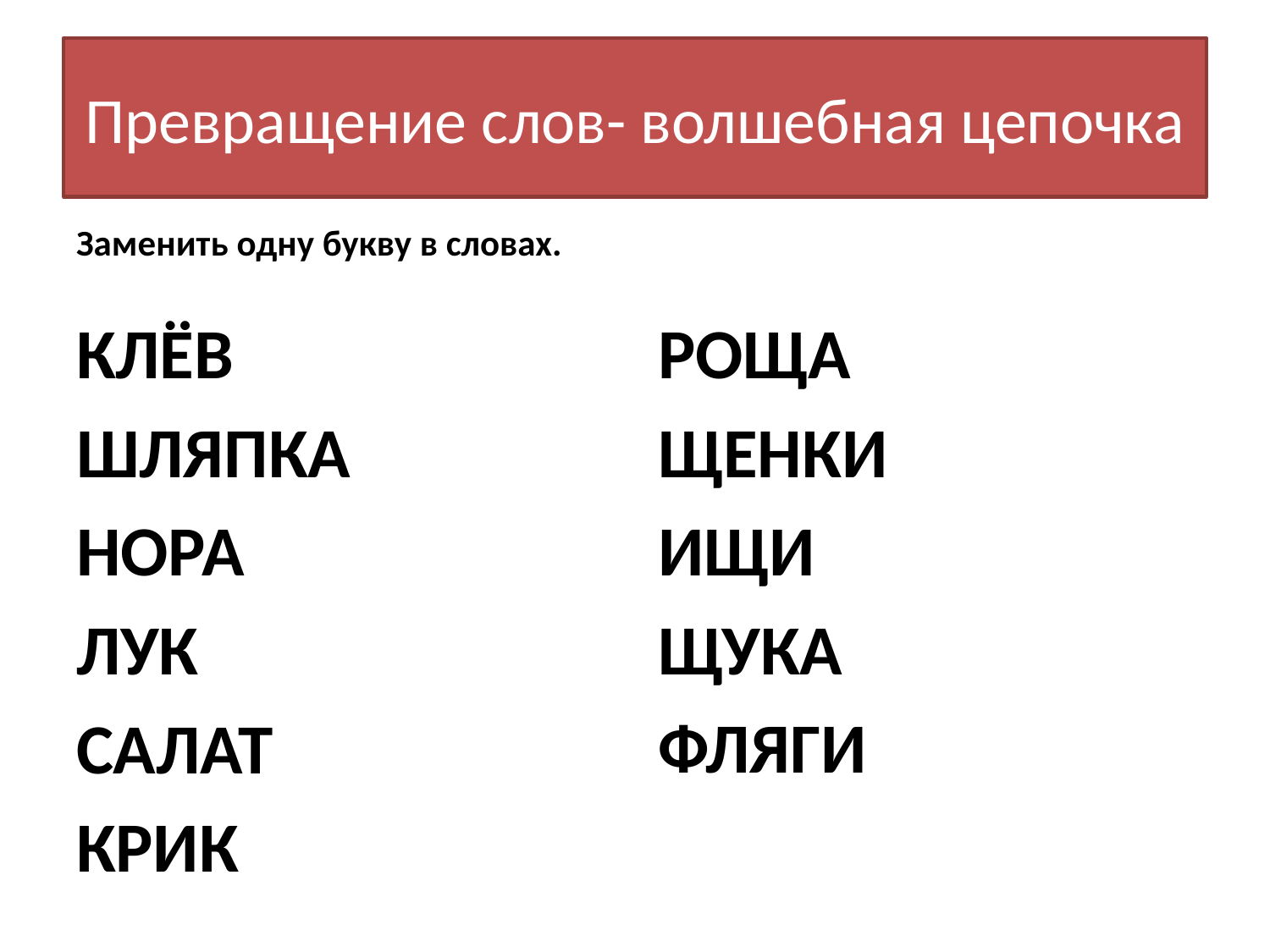

# Превращение слов- волшебная цепочка

Заменить одну букву в словах.

КЛЁВ
ШЛЯПКА
НОРА
ЛУК
САЛАТ
КРИК
РОЩА
ЩЕНКИ
ИЩИ
ЩУКА
ФЛЯГИ